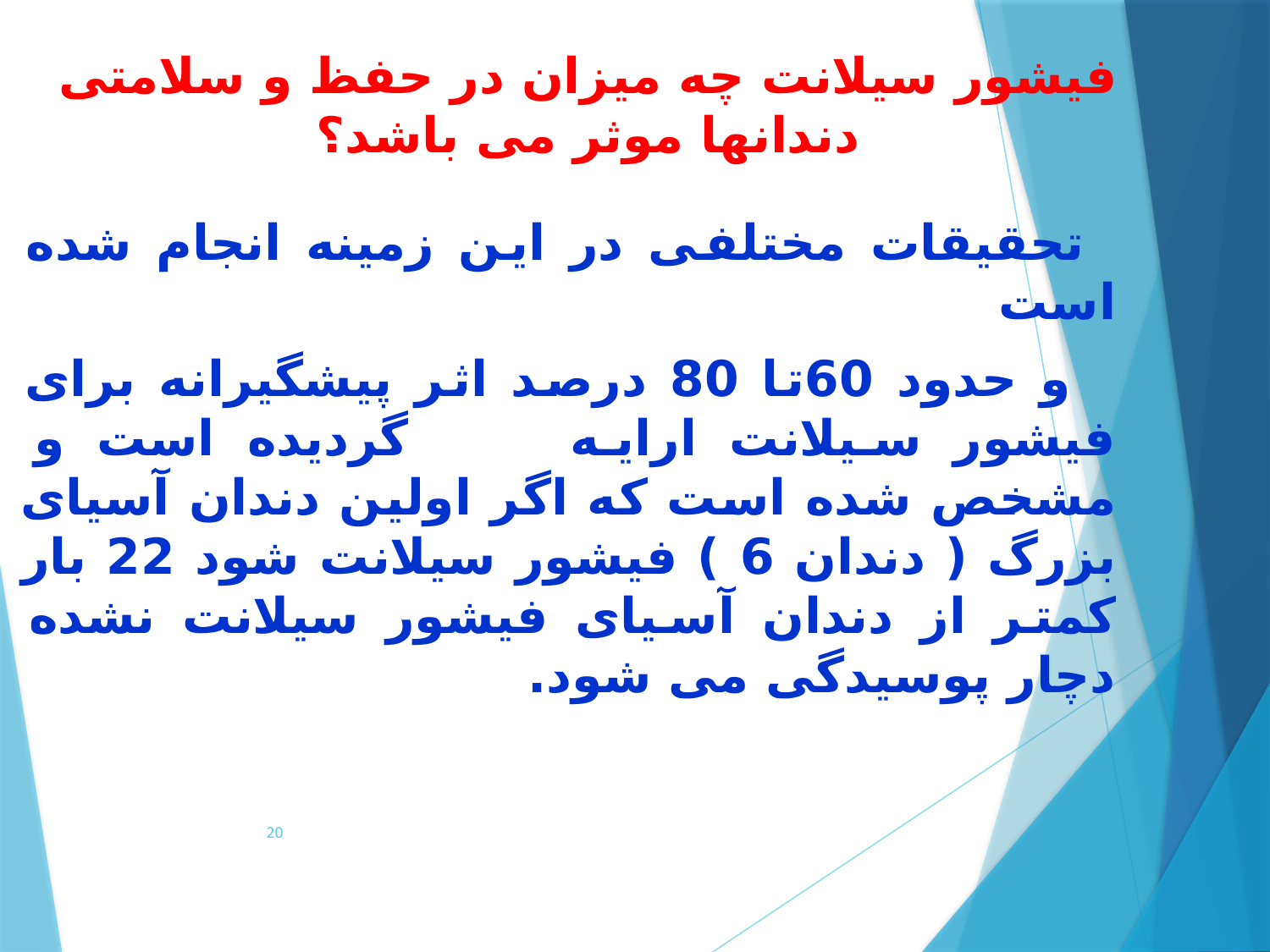

# فیشور سیلانت چه میزان در حفظ و سلامتی دندانها موثر می باشد؟
    تحقیقات مختلفی در این زمینه انجام شده است
    و حدود 60تا 80 درصد اثر پیشگیرانه برای فیشور سیلانت ارایه     گردیده است و مشخص شده است که اگر اولین دندان آسیای بزرگ ( دندان 6 ) فیشور سیلانت شود 22 بار کمتر از دندان آسیای فیشور سیلانت نشده دچار پوسیدگی می شود.
20